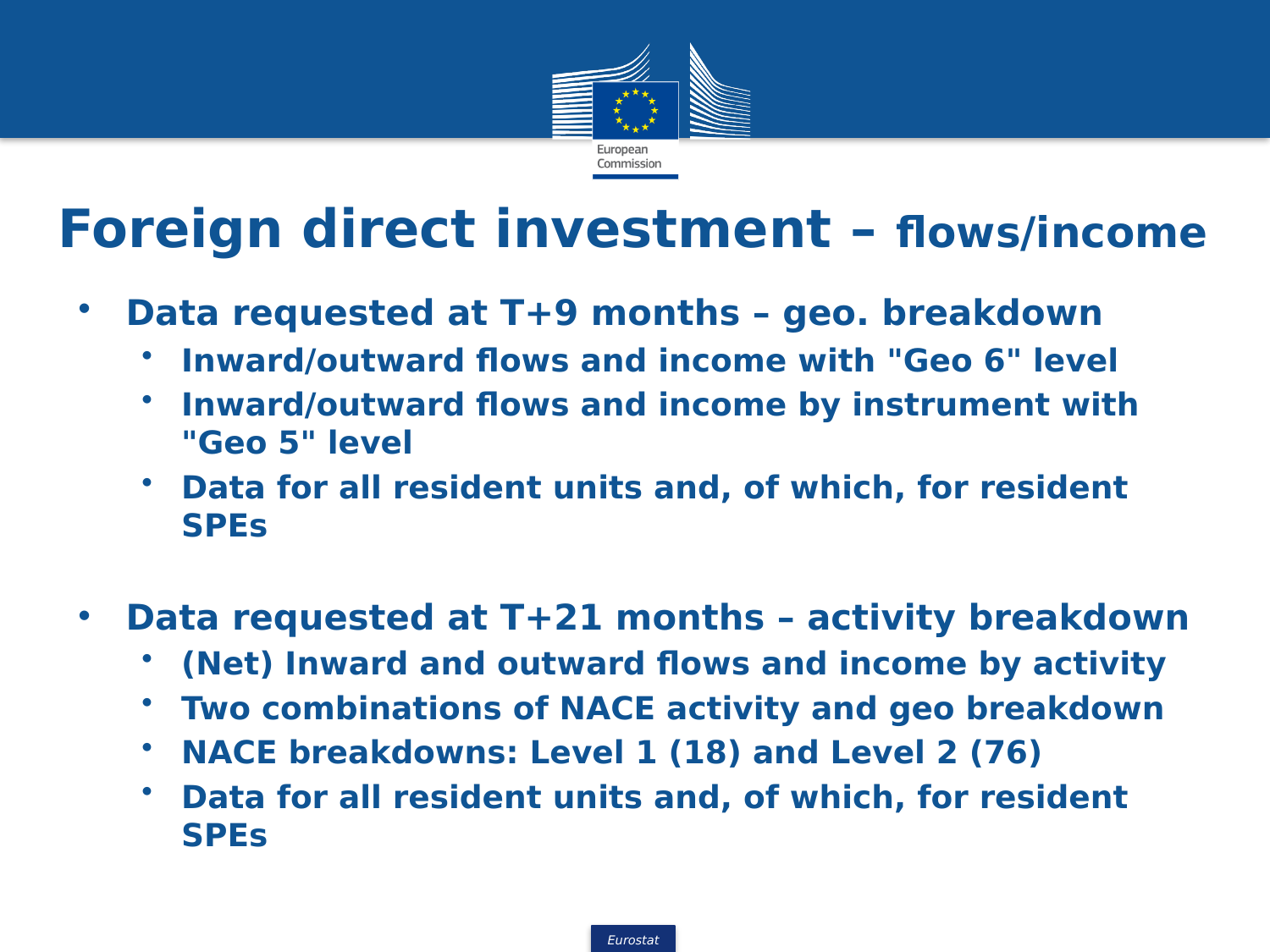

# Foreign direct investment – flows/income
Data requested at T+9 months – geo. breakdown
Inward/outward flows and income with "Geo 6" level
Inward/outward flows and income by instrument with "Geo 5" level
Data for all resident units and, of which, for resident SPEs

Data requested at T+21 months – activity breakdown
(Net) Inward and outward flows and income by activity
Two combinations of NACE activity and geo breakdown
NACE breakdowns: Level 1 (18) and Level 2 (76)
Data for all resident units and, of which, for resident SPEs